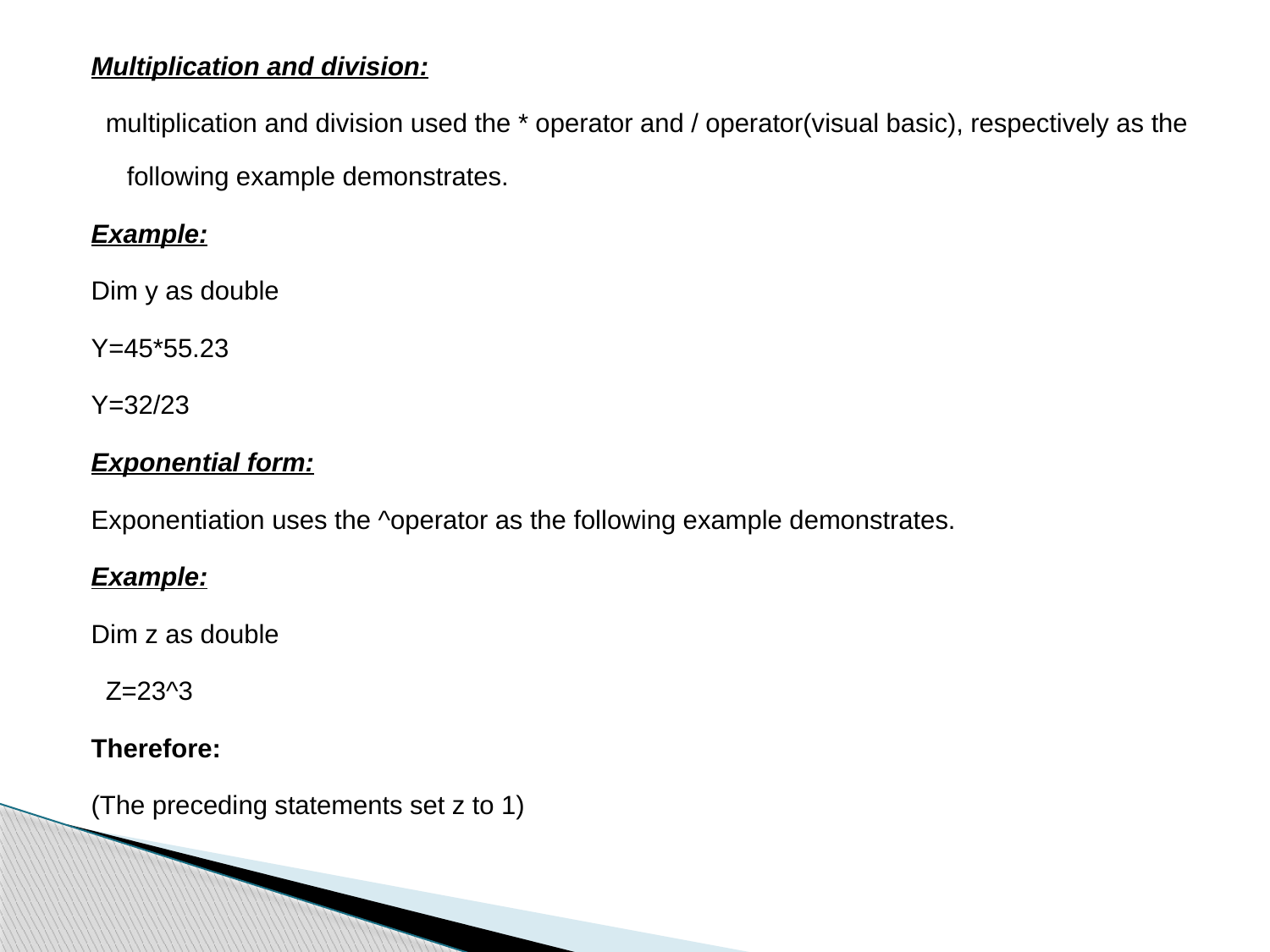

Multiplication and division:
  multiplication and division used the * operator and / operator(visual basic), respectively as the following example demonstrates.
Example:
Dim y as double
Y=45*55.23
Y=32/23
Exponential form:
Exponentiation uses the ^operator as the following example demonstrates.
Example:
Dim z as double
  Z=23^3
Therefore:
(The preceding statements set z to 1)